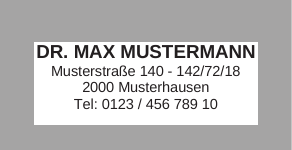

|  |  |  |
| --- | --- | --- |
|  | DR. MAX MUSTERMANN Musterstraße 140 - 142/72/18 2000 Musterhausen Tel: 0123 / 456 789 10 |  |
|  |  |  |